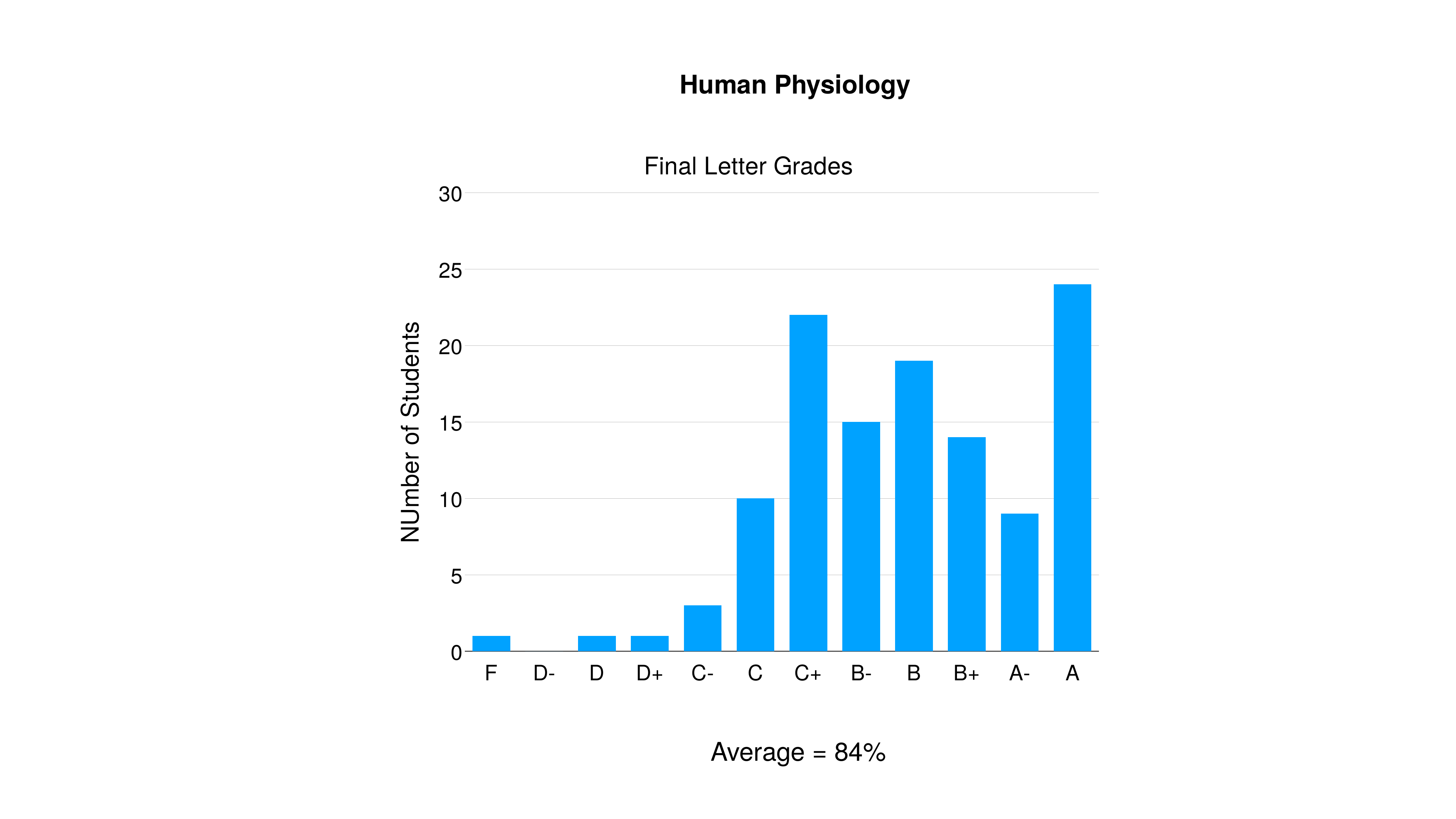

Human Physiology

### Chart: Final Letter Grades

| Category | Number of Students |
|---|---|
| F | 1.0 |
| D- | 0.0 |
| D | 1.0 |
| D+ | 1.0 |
| C- | 3.0 |
| C | 10.0 |
| C+ | 22.0 |
| B- | 15.0 |
| B | 19.0 |
| B+ | 14.0 |
| A- | 9.0 |
| A | 24.0 |
Average = 84%